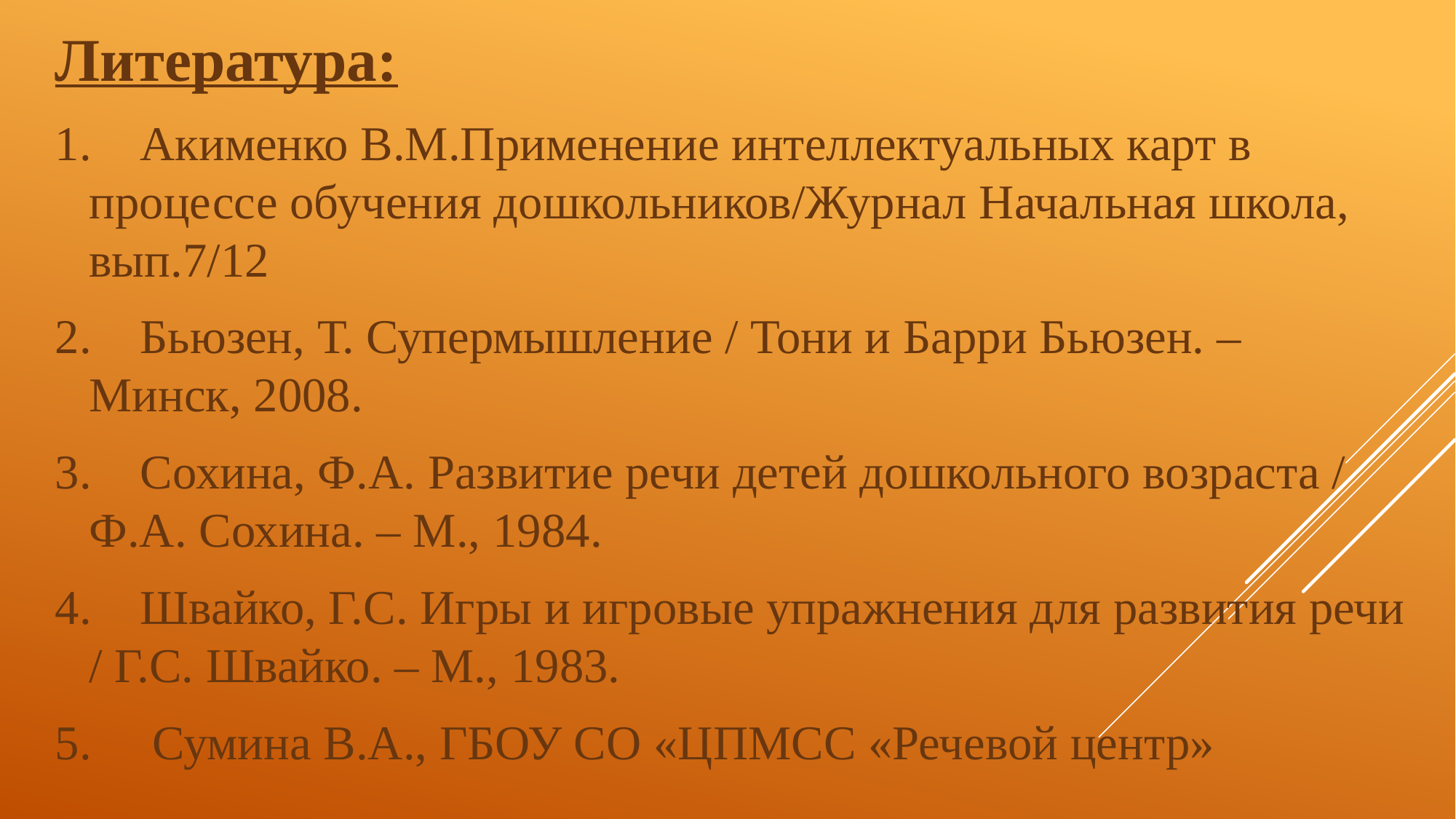

Литература:
1.    Акименко В.М.Применение интеллектуальных карт в процессе обучения дошкольников/Журнал Начальная школа, вып.7/12
2.    Бьюзен, Т. Супермышление / Тони и Барри Бьюзен. – Минск, 2008.
3.    Сохина, Ф.А. Развитие речи детей дошкольного возраста / Ф.А. Сохина. – М., 1984.
4.    Швайко, Г.С. Игры и игровые упражнения для развития речи / Г.С. Швайко. – М., 1983.
5.     Сумина В.А., ГБОУ СО «ЦПМСС «Речевой центр»